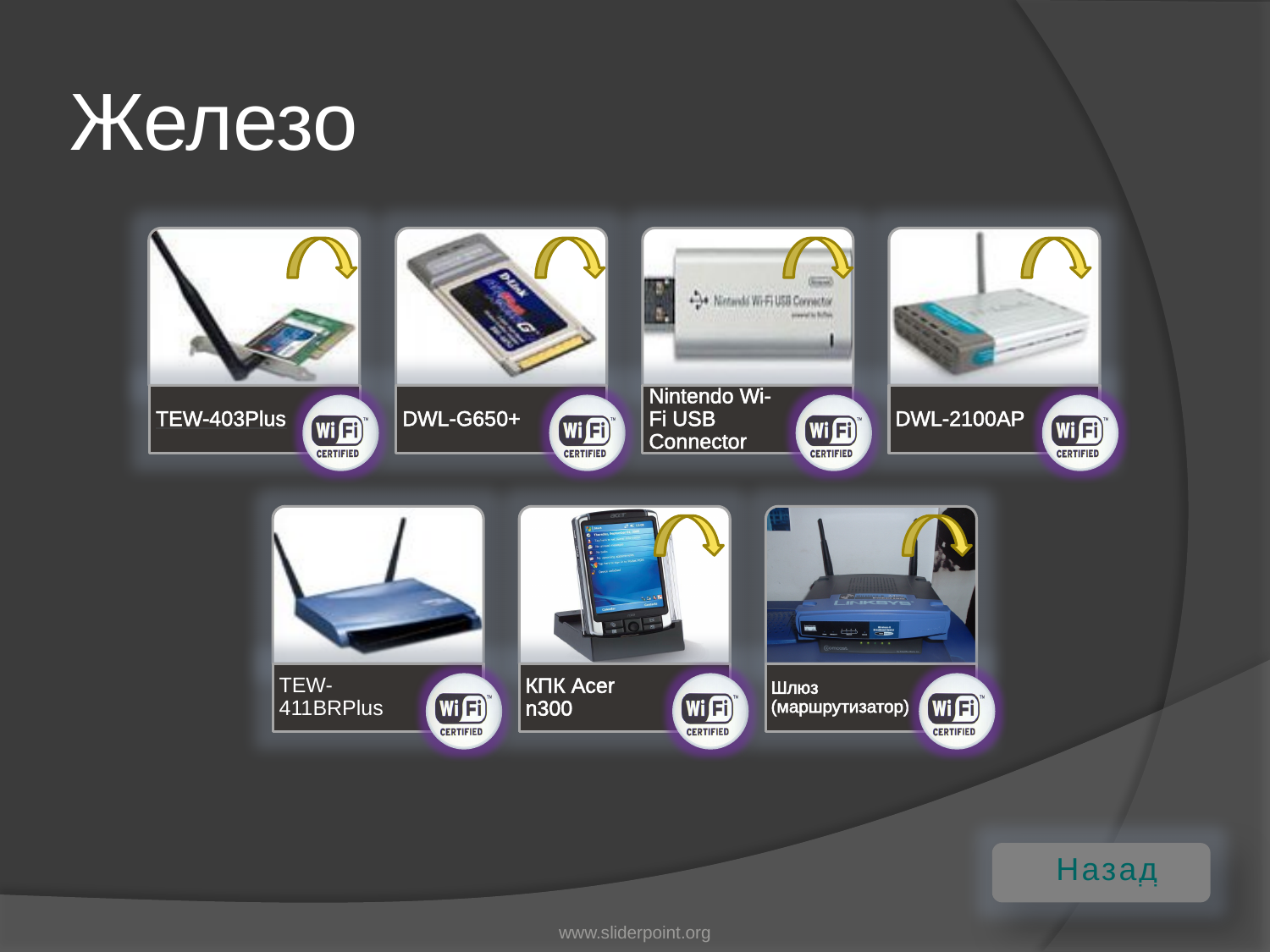

# Железо
TEW-403Plus
DWL-G650+
Nintendo Wi-Fi USB Connector
DWL-2100AP
TEW-411BRPlus
КПК Acer n300
Шлюз (маршрутизатор)

Назад
www.sliderpoint.org